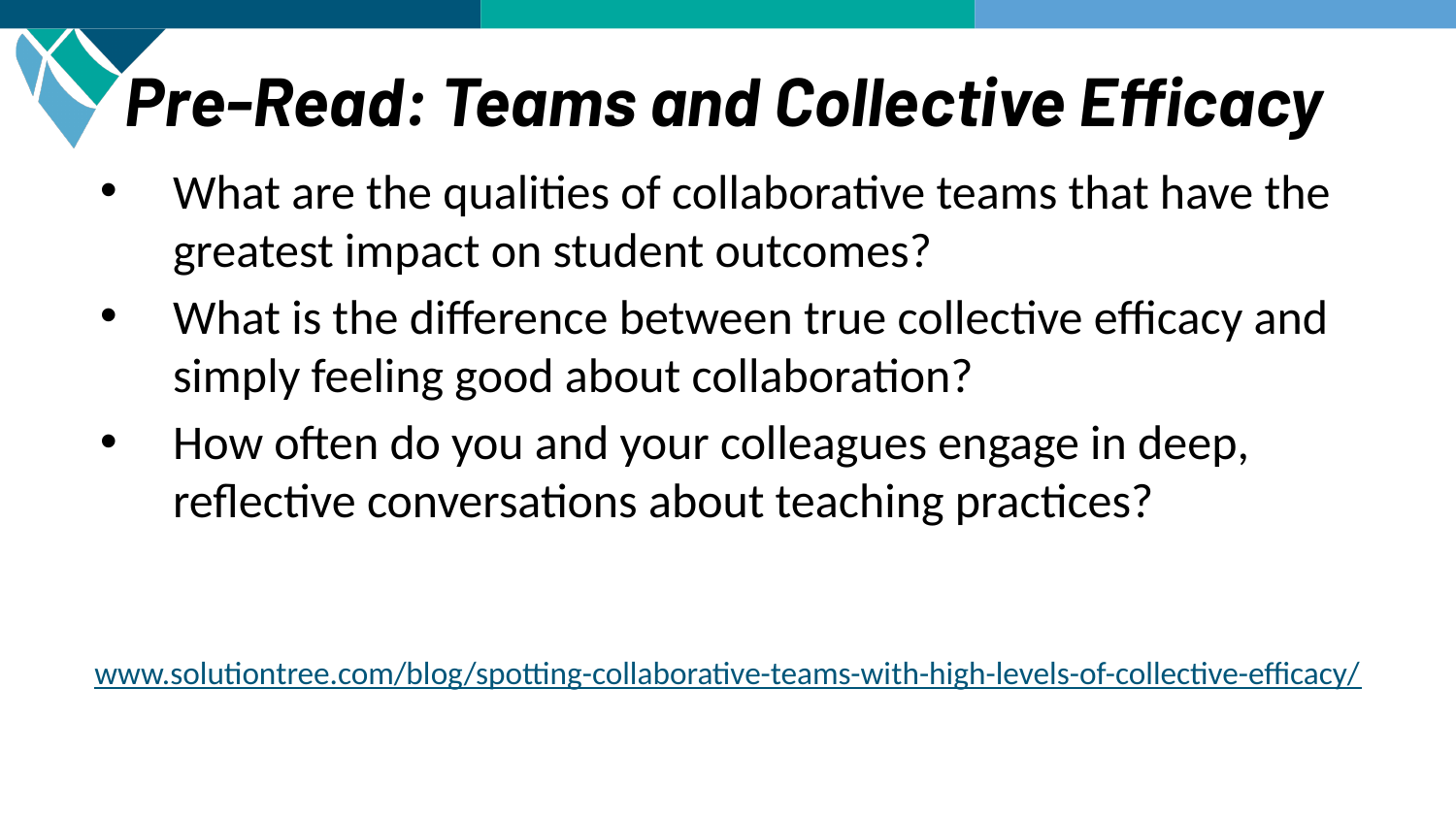

# Pre-Read: Teams and Collective Efficacy
What are the qualities of collaborative teams that have the greatest impact on student outcomes?
What is the difference between true collective efficacy and simply feeling good about collaboration?
How often do you and your colleagues engage in deep, reflective conversations about teaching practices?
www.solutiontree.com/blog/spotting-collaborative-teams-with-high-levels-of-collective-efficacy/